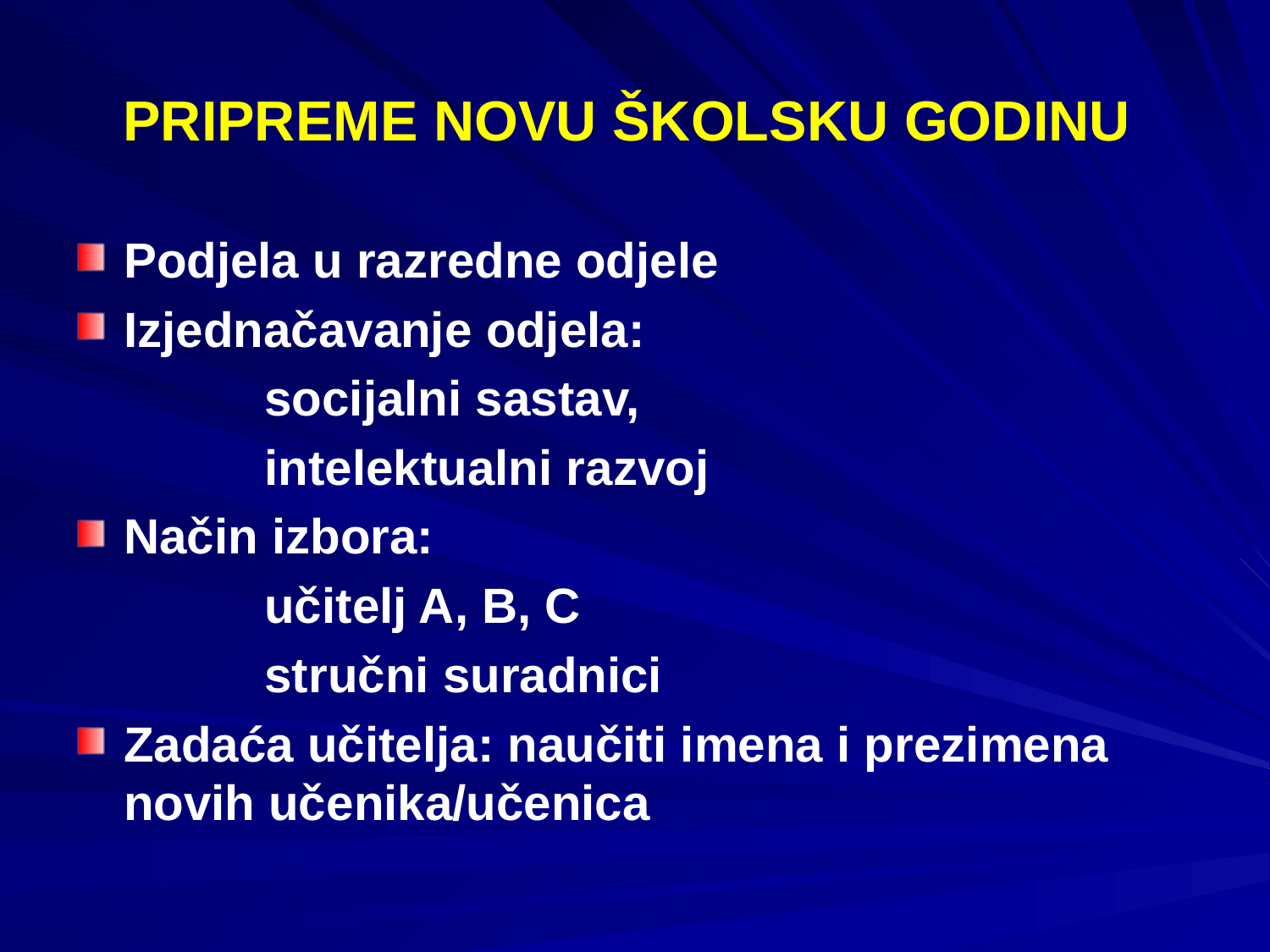

# PRIPREME NOVU ŠKOLSKU GODINU
Podjela u razredne odjele
Izjednačavanje odjela:
		 socijalni sastav,
		 intelektualni razvoj
Način izbora:
		 učitelj A, B, C
		 stručni suradnici
Zadaća učitelja: naučiti imena i prezimena novih učenika/učenica